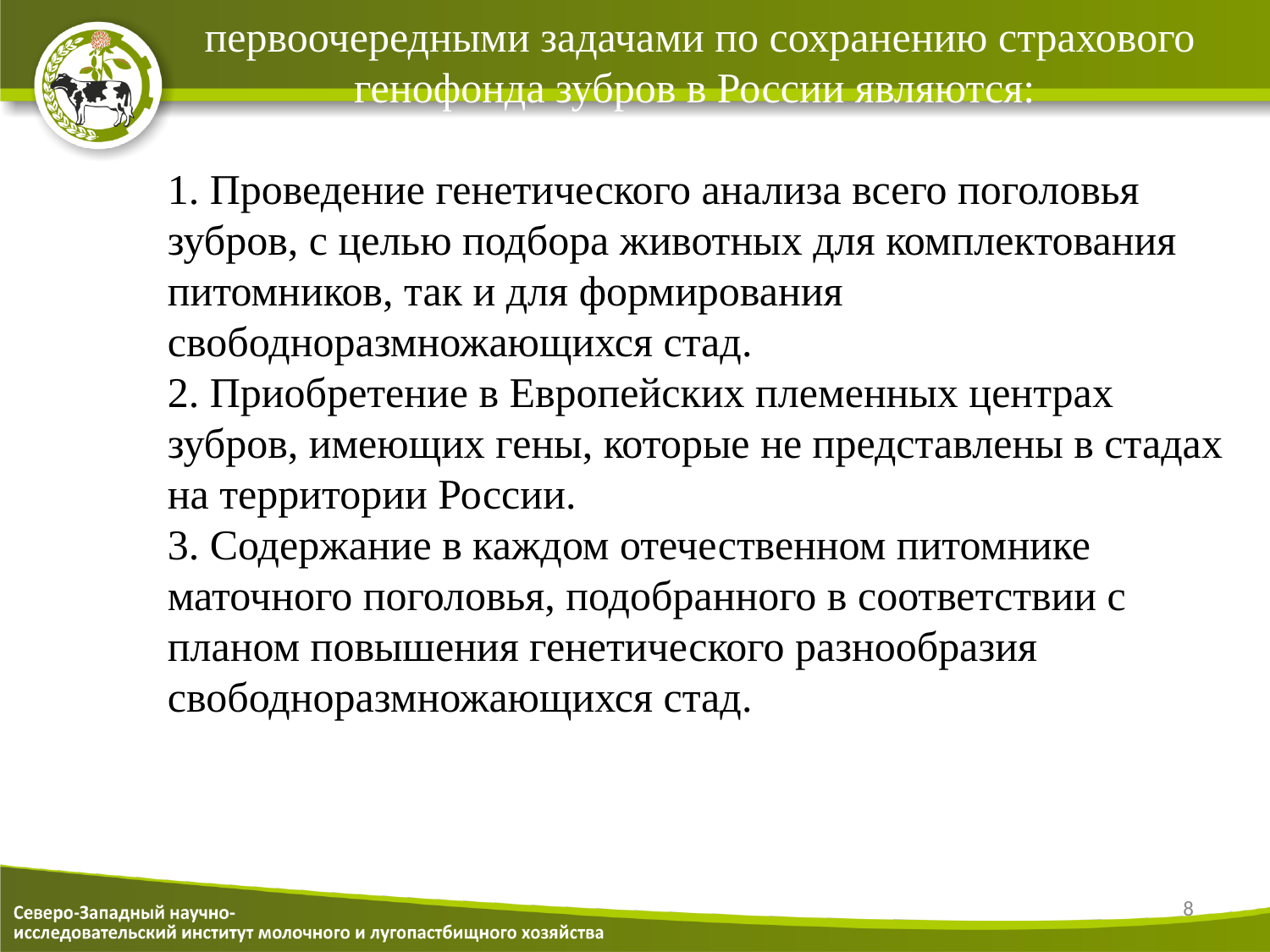

первоочередными задачами по сохранению страхового генофонда зубров в России являются:

1. Проведение генетического анализа всего поголовья зубров, с целью подбора животных для комплектования питомников, так и для формирования свободноразмножающихся стад.
2. Приобретение в Европейских племенных центрах зубров, имеющих гены, которые не представлены в стадах на территории России.
3. Содержание в каждом отечественном питомнике маточного поголовья, подобранного в соответствии с планом повышения генетического разнообразия свободноразмножающихся стад.
8